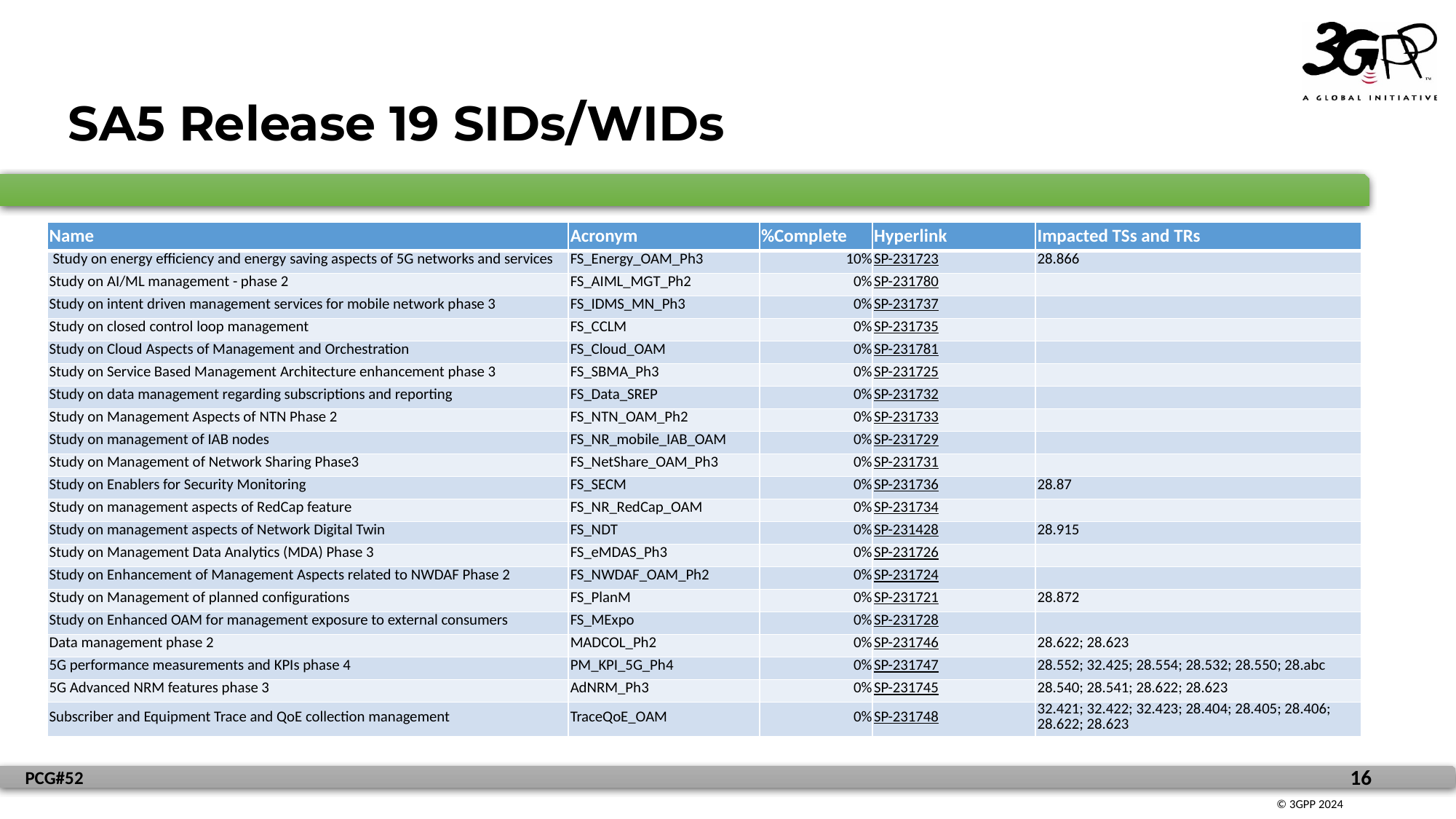

# SA5 Release 19 SIDs/WIDs
| Name | Acronym | %Complete | Hyperlink | Impacted TSs and TRs |
| --- | --- | --- | --- | --- |
| Study on energy efficiency and energy saving aspects of 5G networks and services | FS\_Energy\_OAM\_Ph3 | 10% | SP-231723 | 28.866 |
| Study on AI/ML management - phase 2 | FS\_AIML\_MGT\_Ph2 | 0% | SP-231780 |  |
| Study on intent driven management services for mobile network phase 3 | FS\_IDMS\_MN\_Ph3 | 0% | SP-231737 |  |
| Study on closed control loop management | FS\_CCLM | 0% | SP-231735 |  |
| Study on Cloud Aspects of Management and Orchestration | FS\_Cloud\_OAM | 0% | SP-231781 |  |
| Study on Service Based Management Architecture enhancement phase 3 | FS\_SBMA\_Ph3 | 0% | SP-231725 |  |
| Study on data management regarding subscriptions and reporting | FS\_Data\_SREP | 0% | SP-231732 |  |
| Study on Management Aspects of NTN Phase 2 | FS\_NTN\_OAM\_Ph2 | 0% | SP-231733 |  |
| Study on management of IAB nodes | FS\_NR\_mobile\_IAB\_OAM | 0% | SP-231729 |  |
| Study on Management of Network Sharing Phase3 | FS\_NetShare\_OAM\_Ph3 | 0% | SP-231731 |  |
| Study on Enablers for Security Monitoring | FS\_SECM | 0% | SP-231736 | 28.87 |
| Study on management aspects of RedCap feature | FS\_NR\_RedCap\_OAM | 0% | SP-231734 |  |
| Study on management aspects of Network Digital Twin | FS\_NDT | 0% | SP-231428 | 28.915 |
| Study on Management Data Analytics (MDA) Phase 3 | FS\_eMDAS\_Ph3 | 0% | SP-231726 |  |
| Study on Enhancement of Management Aspects related to NWDAF Phase 2 | FS\_NWDAF\_OAM\_Ph2 | 0% | SP-231724 |  |
| Study on Management of planned configurations | FS\_PlanM | 0% | SP-231721 | 28.872 |
| Study on Enhanced OAM for management exposure to external consumers | FS\_MExpo | 0% | SP-231728 |  |
| Data management phase 2 | MADCOL\_Ph2 | 0% | SP-231746 | 28.622; 28.623 |
| 5G performance measurements and KPIs phase 4 | PM\_KPI\_5G\_Ph4 | 0% | SP-231747 | 28.552; 32.425; 28.554; 28.532; 28.550; 28.abc |
| 5G Advanced NRM features phase 3 | AdNRM\_Ph3 | 0% | SP-231745 | 28.540; 28.541; 28.622; 28.623 |
| Subscriber and Equipment Trace and QoE collection management | TraceQoE\_OAM | 0% | SP-231748 | 32.421; 32.422; 32.423; 28.404; 28.405; 28.406; 28.622; 28.623 |